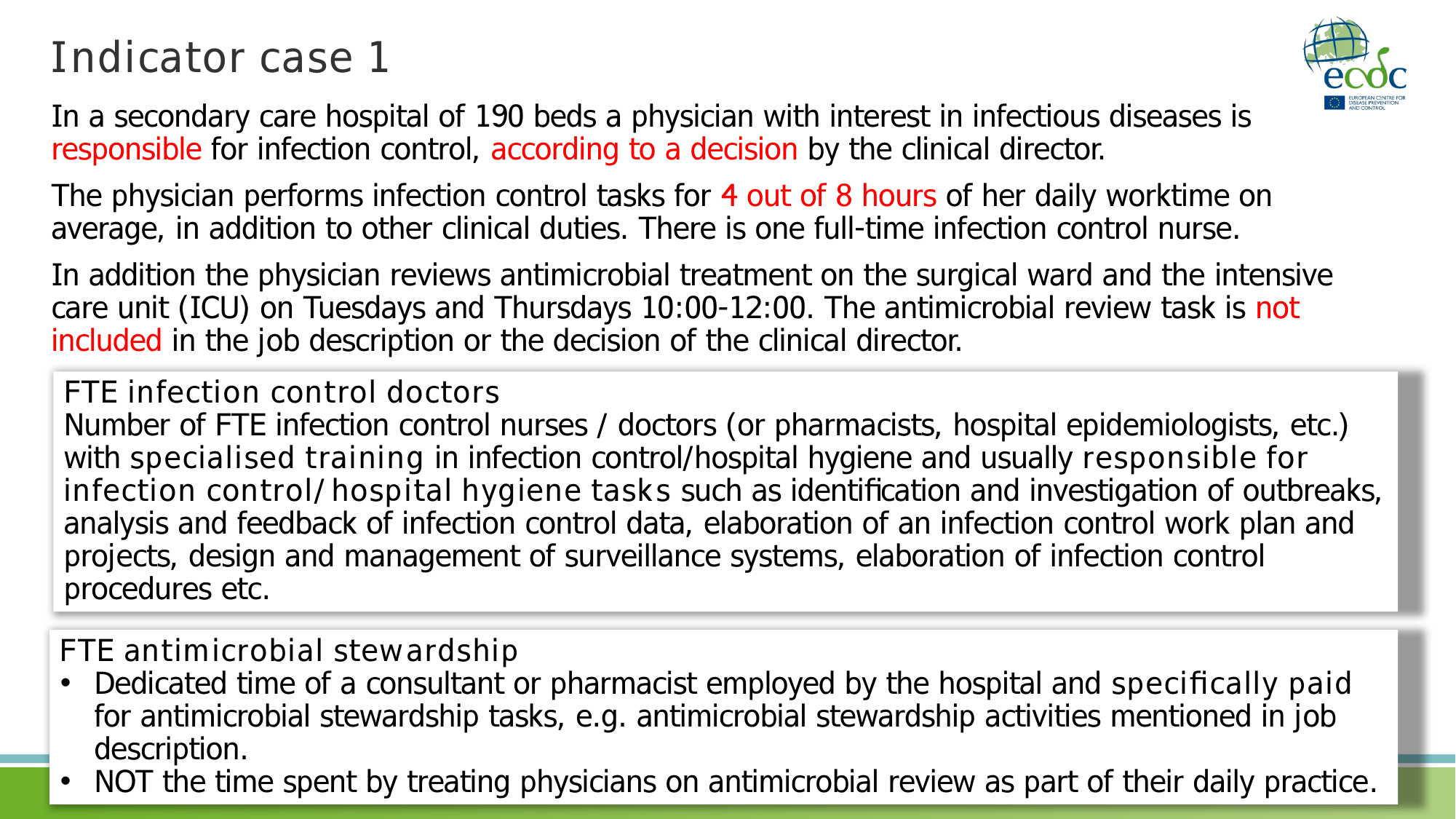

# Indicator case 1
In a secondary care hospital of 190 beds a physician with interest in infectious diseases is responsible for infection control, according to a decision by the clinical director.
The physician performs infection control tasks for 4 out of 8 hours of her daily worktime on average, in addition to other clinical duties. There is one full-time infection control nurse.
In addition the physician reviews antimicrobial treatment on the surgical ward and the intensive care unit (ICU) on Tuesdays and Thursdays 10:00-12:00. The antimicrobial review task is not included in the job description or the decision of the clinical director.

How many Full Time Equivalents (FTEs) are dedicated to infection control?
How many FTEs are dedicated to antimicrobial stewardship in this hospital?

FTE infection control doctors
Number of FTE infection control nurses / doctors (or pharmacists, hospital epidemiologists, etc.) with specialised training in infection control/hospital hygiene and usually responsible for infection control/hospital hygiene tasks such as identification and investigation of outbreaks, analysis and feedback of infection control data, elaboration of an infection control work plan and projects, design and management of surveillance systems, elaboration of infection control procedures etc.
FTE antimicrobial stewardship
Dedicated time of a consultant or pharmacist employed by the hospital and specifically paid for antimicrobial stewardship tasks, e.g. antimicrobial stewardship activities mentioned in job description.
NOT the time spent by treating physicians on antimicrobial review as part of their daily practice.